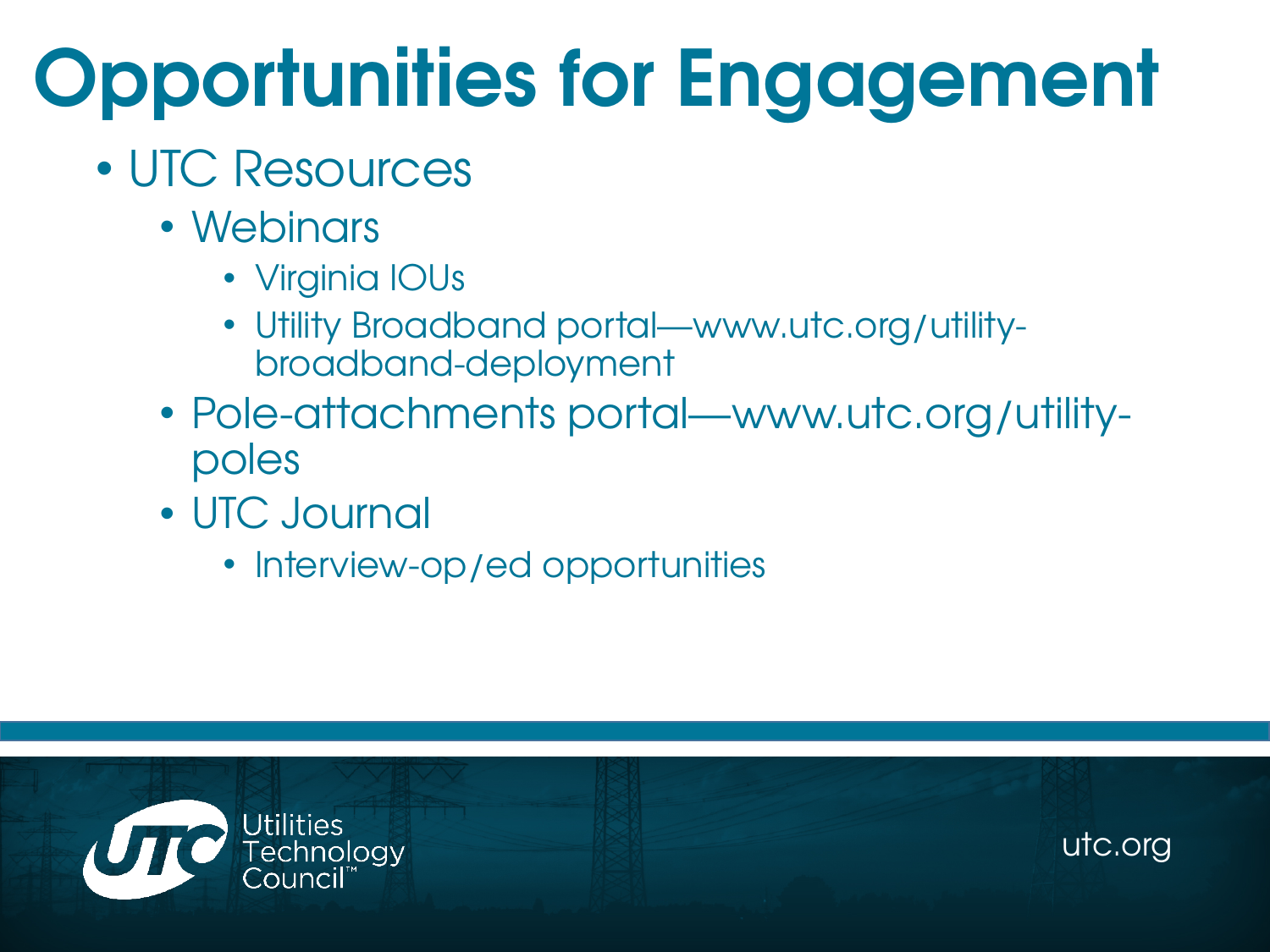

# Opportunities for Engagement
UTC Resources
Webinars
Virginia IOUs
Utility Broadband portal—www.utc.org/utility-broadband-deployment
Pole-attachments portal—www.utc.org/utility-poles
UTC Journal
Interview-op/ed opportunities